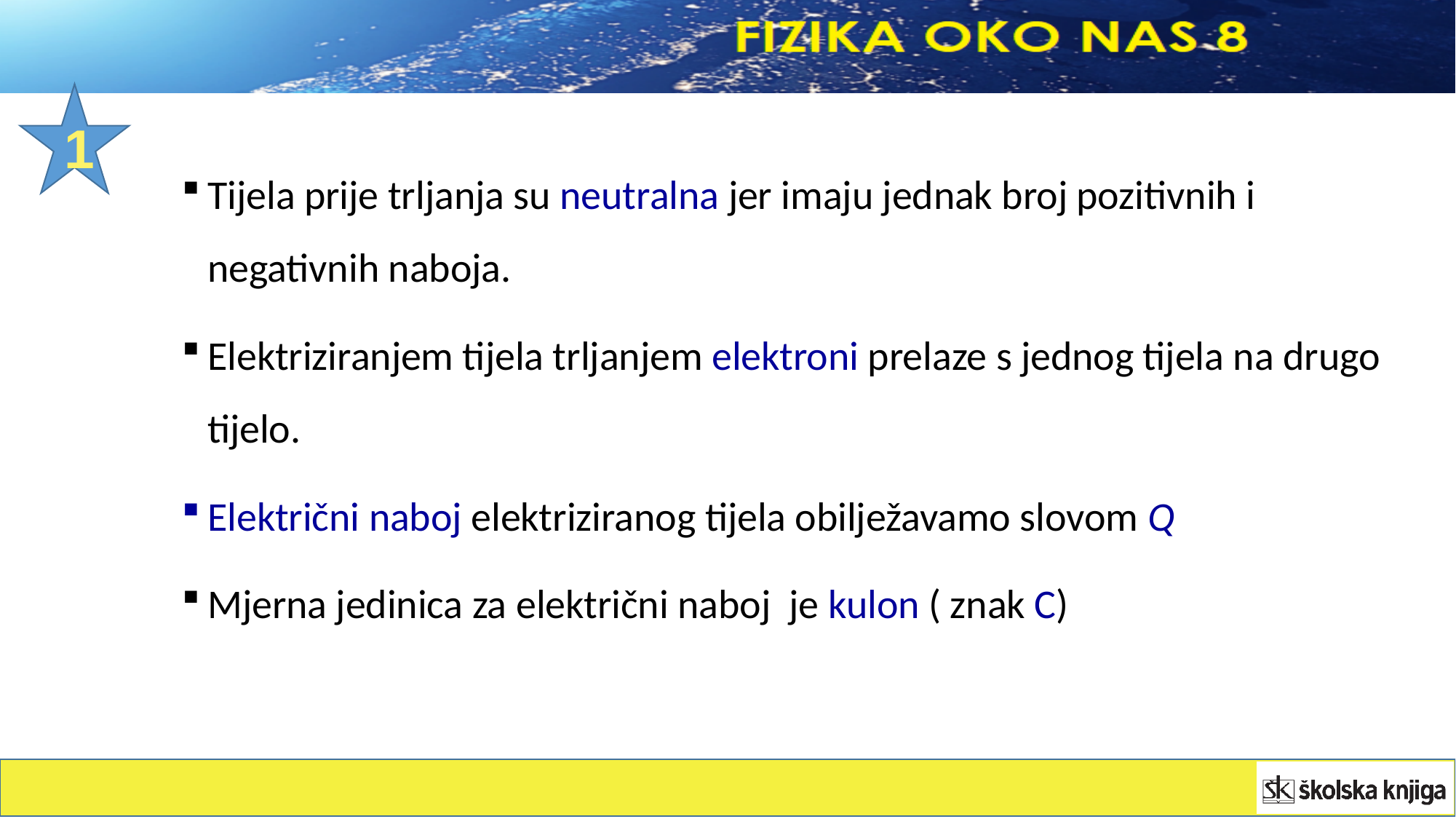

1
Tijela prije trljanja su neutralna jer imaju jednak broj pozitivnih i negativnih naboja.
Elektriziranjem tijela trljanjem elektroni prelaze s jednog tijela na drugo tijelo.
Električni naboj elektriziranog tijela obilježavamo slovom Q
Mjerna jedinica za električni naboj  je kulon ( znak C)